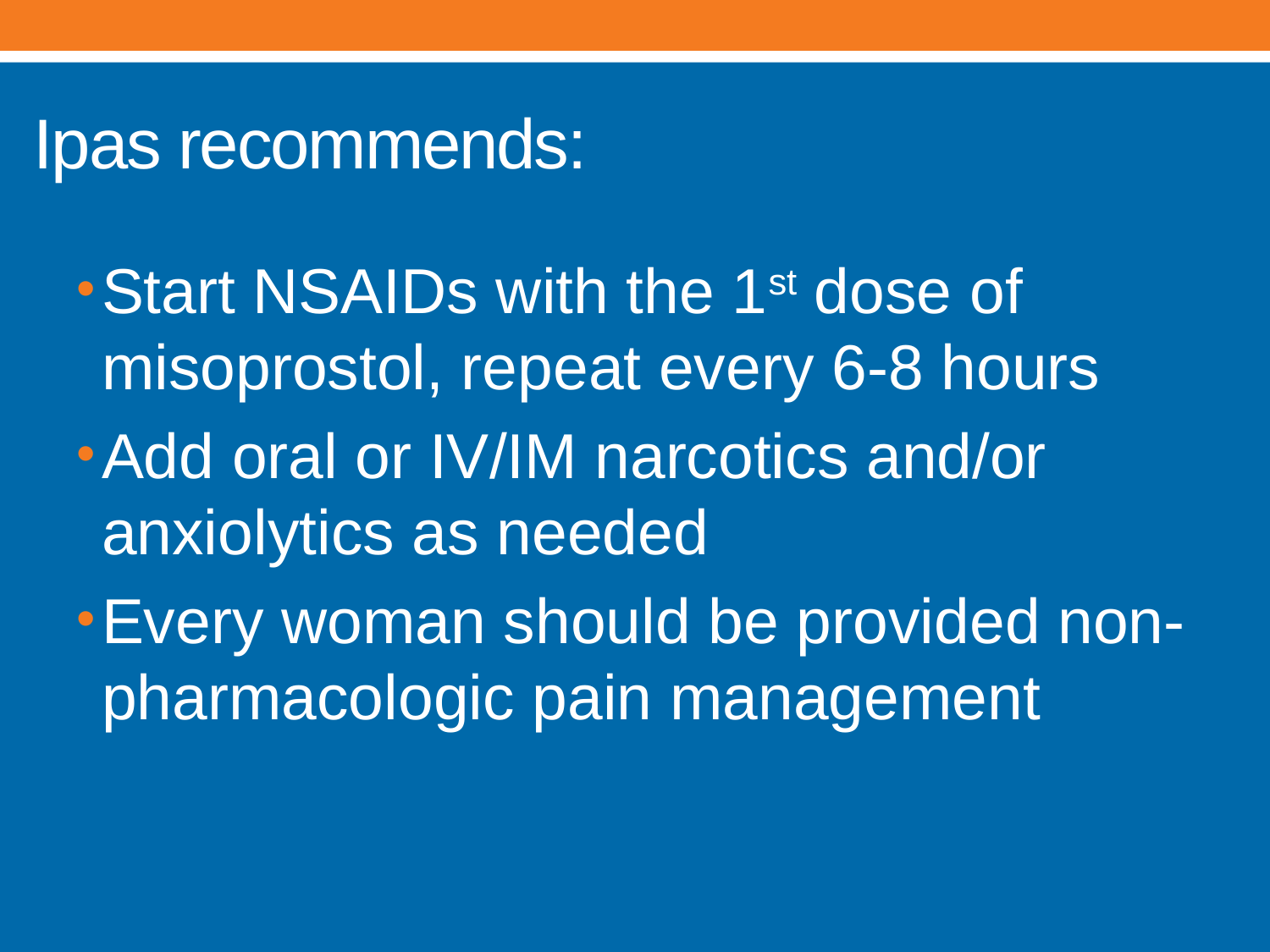

# Ipas recommends:
Start NSAIDs with the 1st dose of misoprostol, repeat every 6-8 hours
Add oral or IV/IM narcotics and/or anxiolytics as needed
Every woman should be provided non-pharmacologic pain management